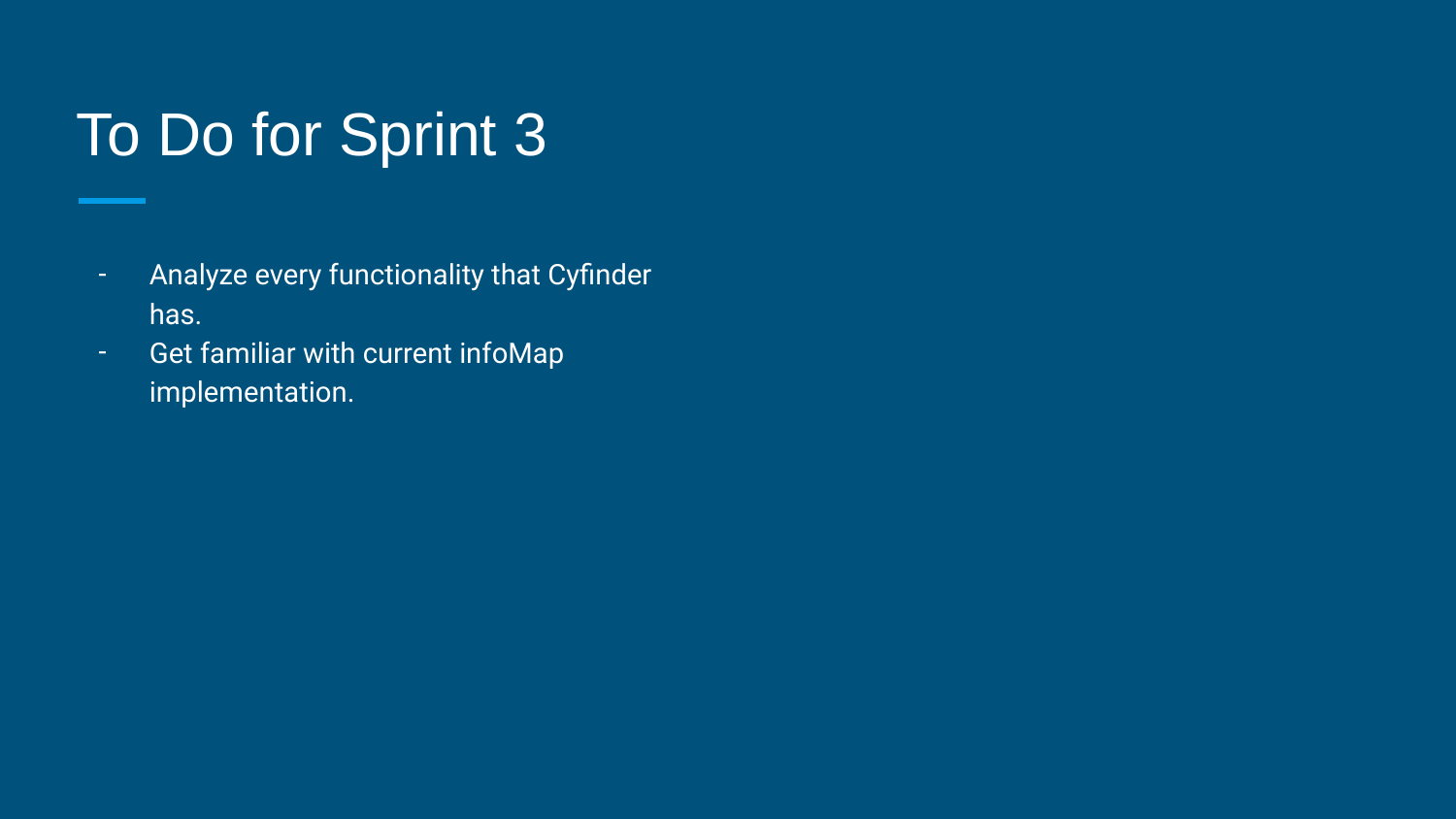

# To Do for Sprint 3
Analyze every functionality that Cyfinder has.
Get familiar with current infoMap implementation.